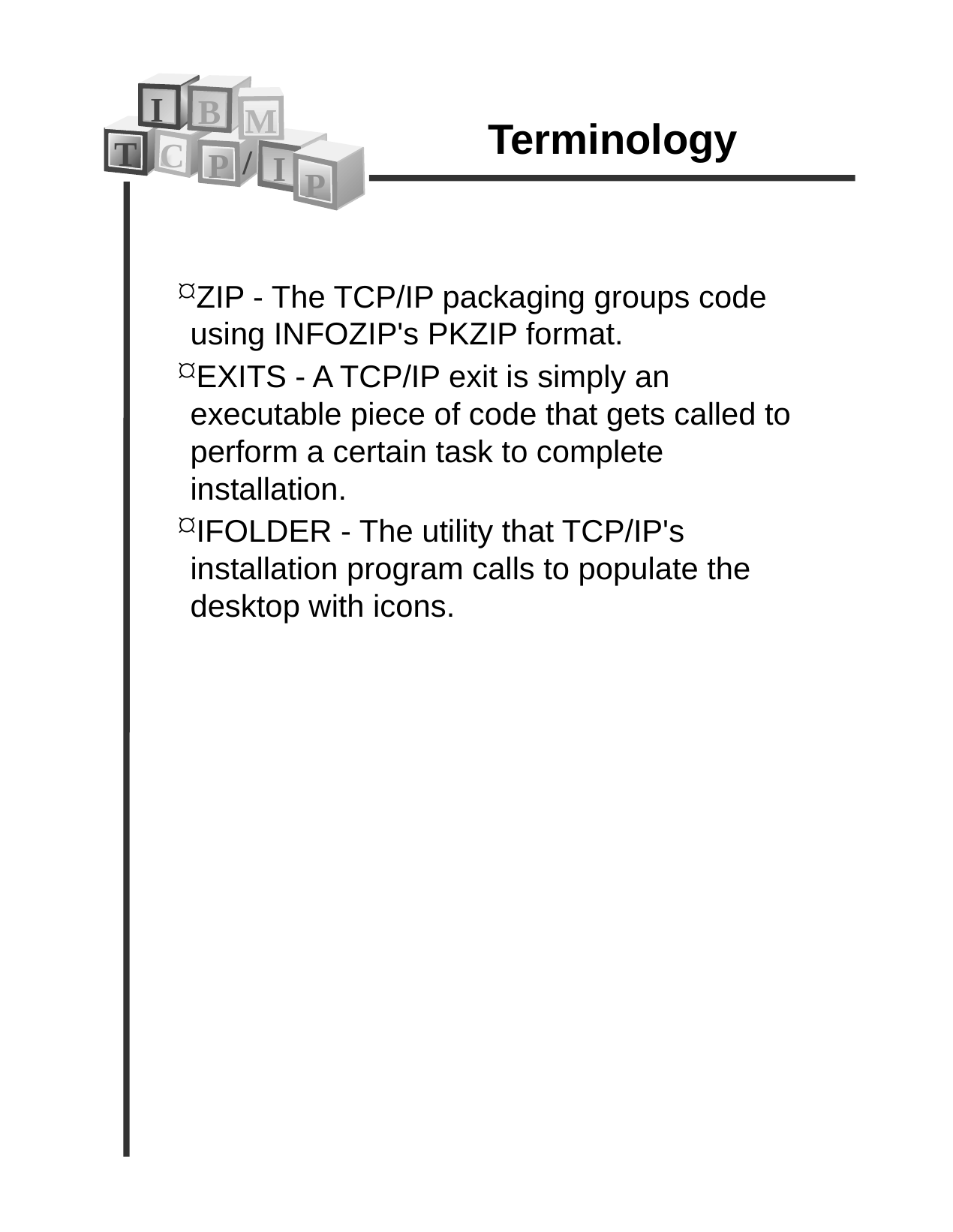

Terminology

I

B

M

T
C

/

P

I

P

ZIP - The TCP/IP packaging groups code using INFOZIP's PKZIP format.
EXITS - A TCP/IP exit is simply an executable piece of code that gets called to perform a certain task to complete installation.
IFOLDER - The utility that TCP/IP's installation program calls to populate the desktop with icons.